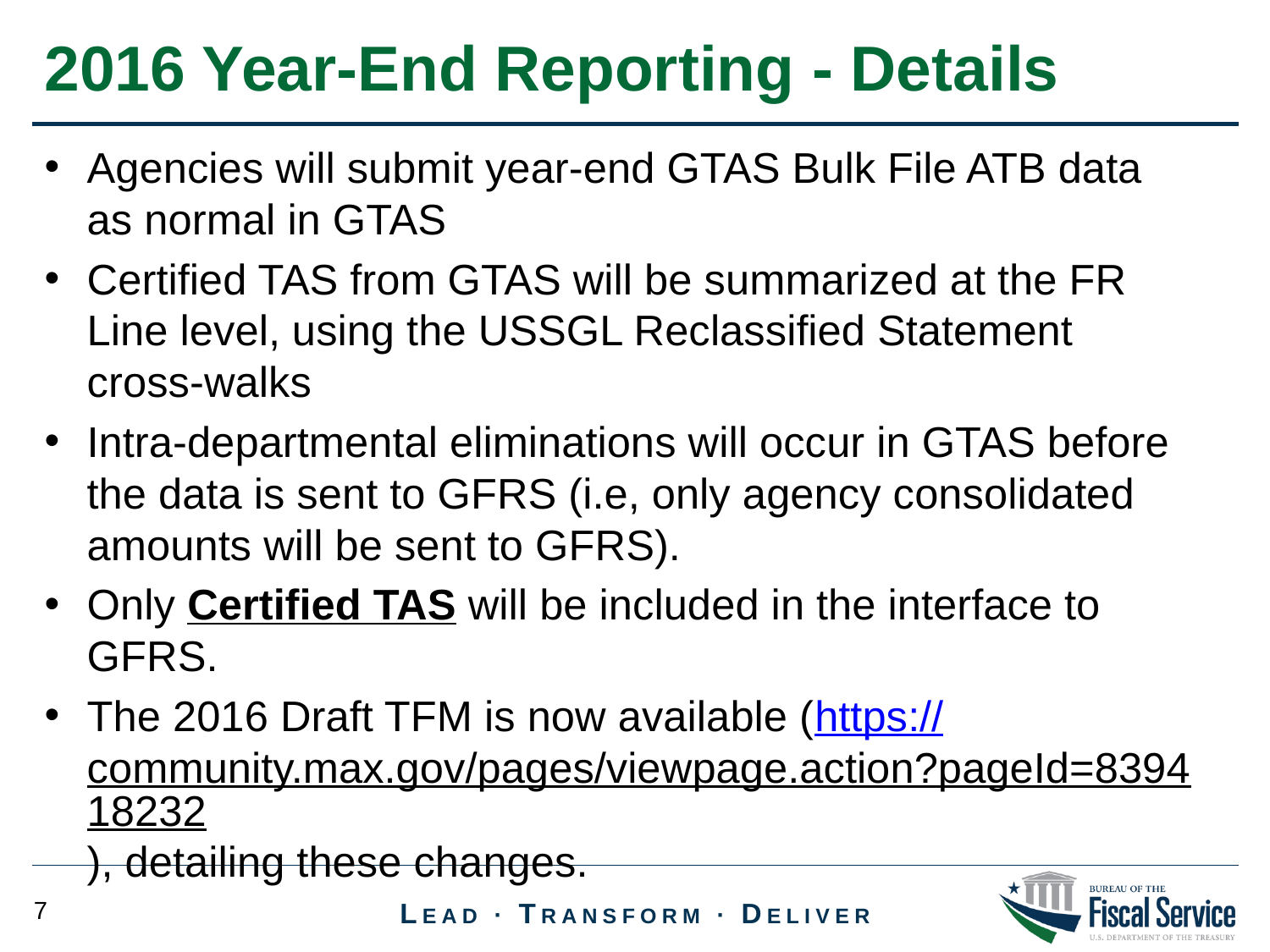

2016 Year-End Reporting - Details

Agencies will submit year-end GTAS Bulk File ATB data as normal in GTAS
Certified TAS from GTAS will be summarized at the FR Line level, using the USSGL Reclassified Statement cross-walks
Intra-departmental eliminations will occur in GTAS before the data is sent to GFRS (i.e, only agency consolidated amounts will be sent to GFRS).
Only Certified TAS will be included in the interface to GFRS.
The 2016 Draft TFM is now available (https://community.max.gov/pages/viewpage.action?pageId=839418232), detailing these changes.